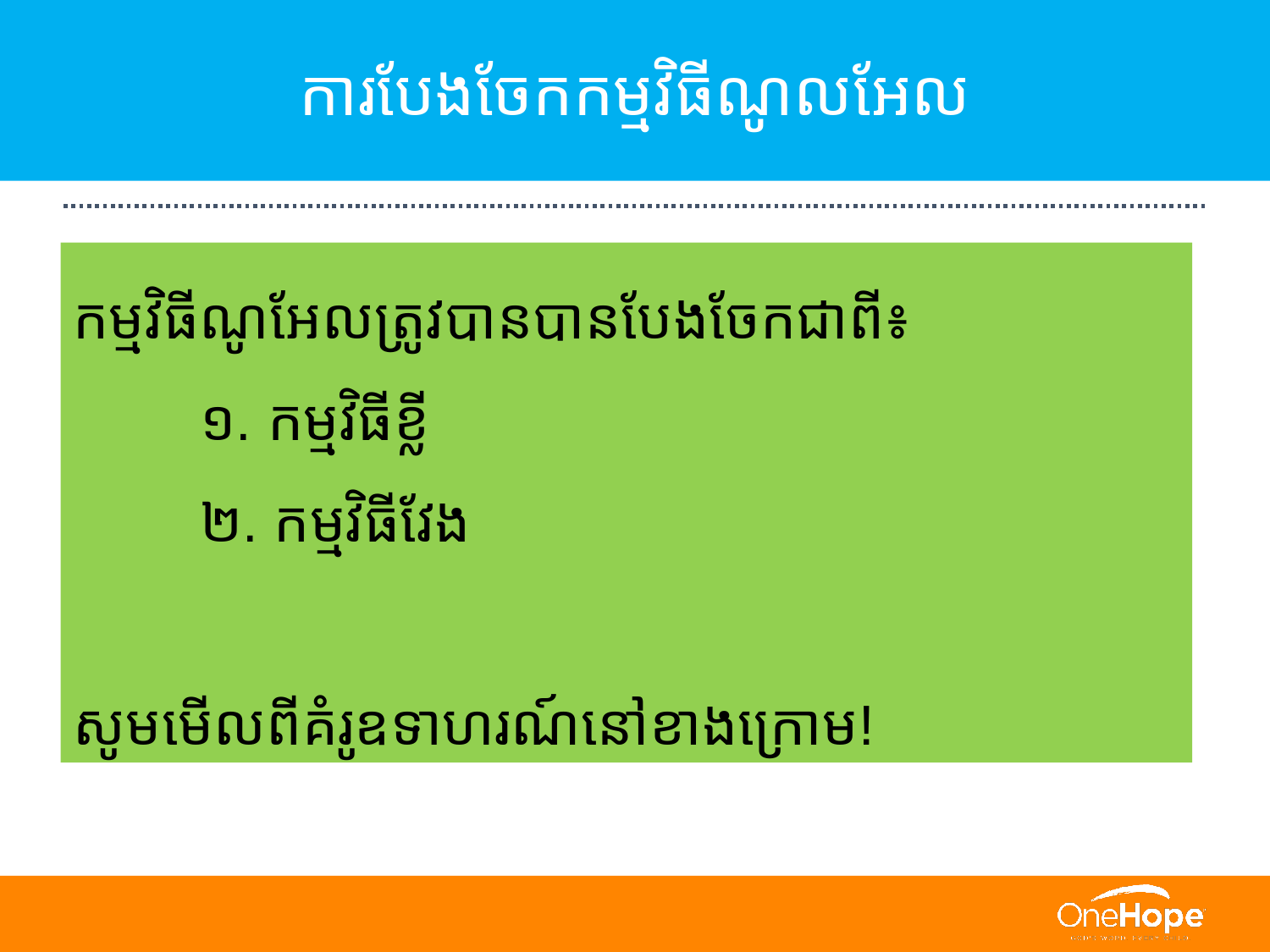

# ការបែងចែកកម្មវិធីណូលអែល
កម្មវិធីណូអែលត្រូវបានបានបែងចែកជាពី៖
	១. កម្មវិធីខ្លី
	២. កម្មវិធីវែង

សូមមើលពីគំរូឧទាហរណ៍នៅខាងក្រោម!